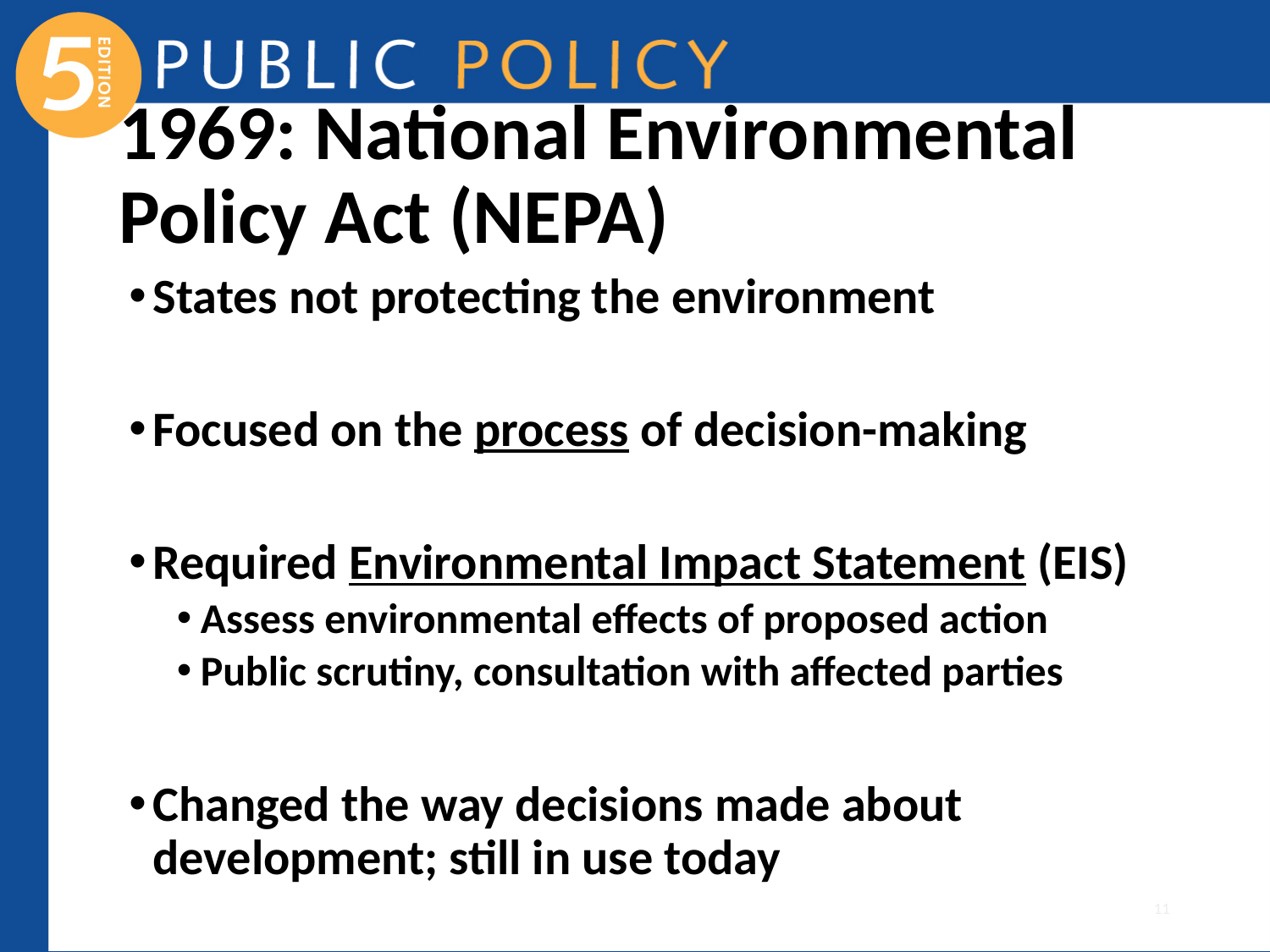

# 1969: National Environmental Policy Act (NEPA)
States not protecting the environment

Focused on the process of decision-making

Required Environmental Impact Statement (EIS)
Assess environmental effects of proposed action
Public scrutiny, consultation with affected parties

Changed the way decisions made about development; still in use today
11